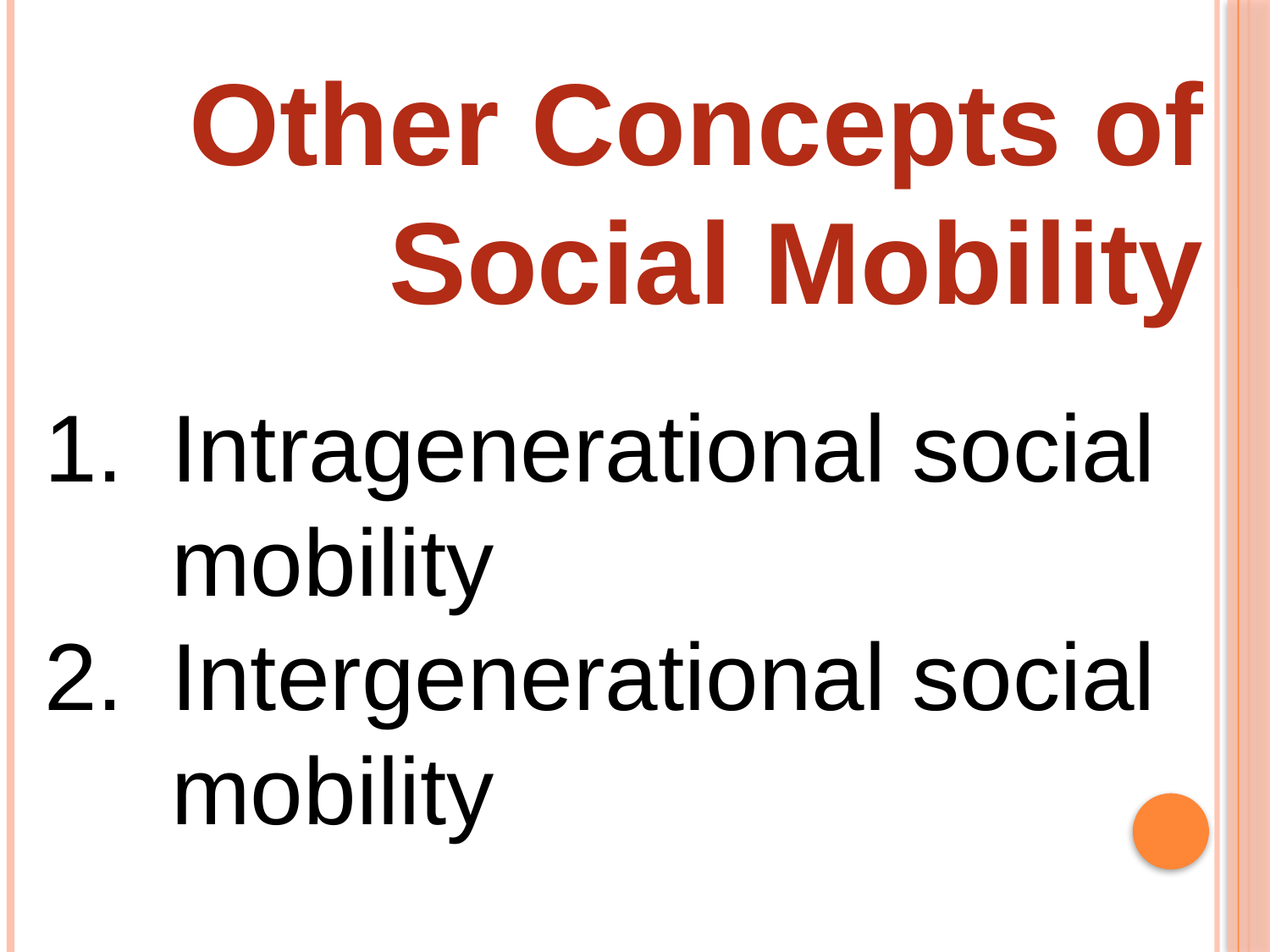

Other Concepts of
Social Mobility
Intragenerational social mobility
Intergenerational social mobility